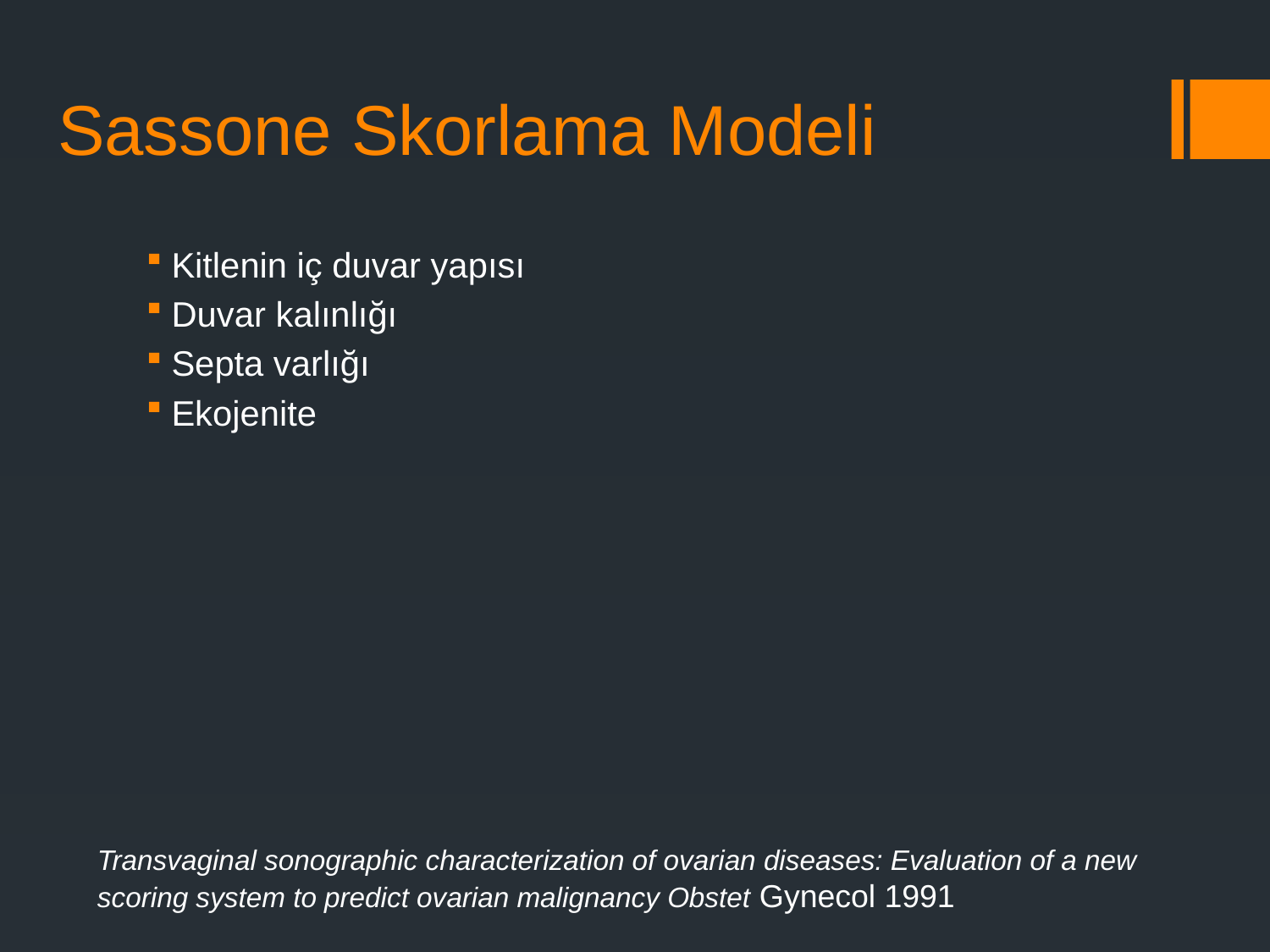

# Sassone Skorlama Modeli
Kitlenin iç duvar yapısı
Duvar kalınlığı
Septa varlığı
Ekojenite

Transvaginal sonographic characterization of ovarian diseases: Evaluation of a new scoring system to predict ovarian malignancy Obstet Gynecol 1991